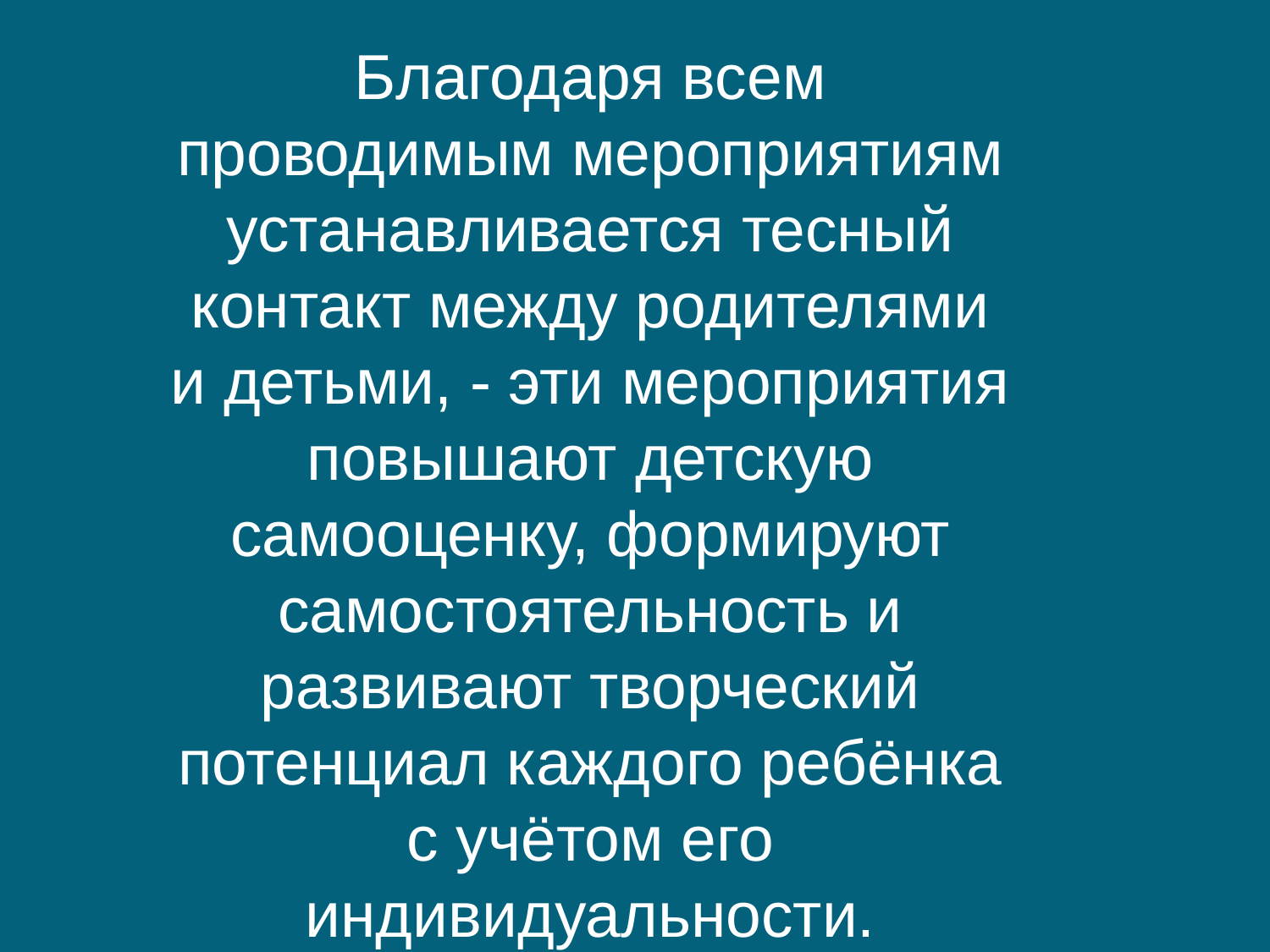

#
Благодаря всем проводимым мероприятиям устанавливается тесный контакт между родителями и детьми, - эти мероприятия повышают детскую самооценку, формируют самостоятельность и развивают творческий потенциал каждого ребёнка с учётом его индивидуальности.